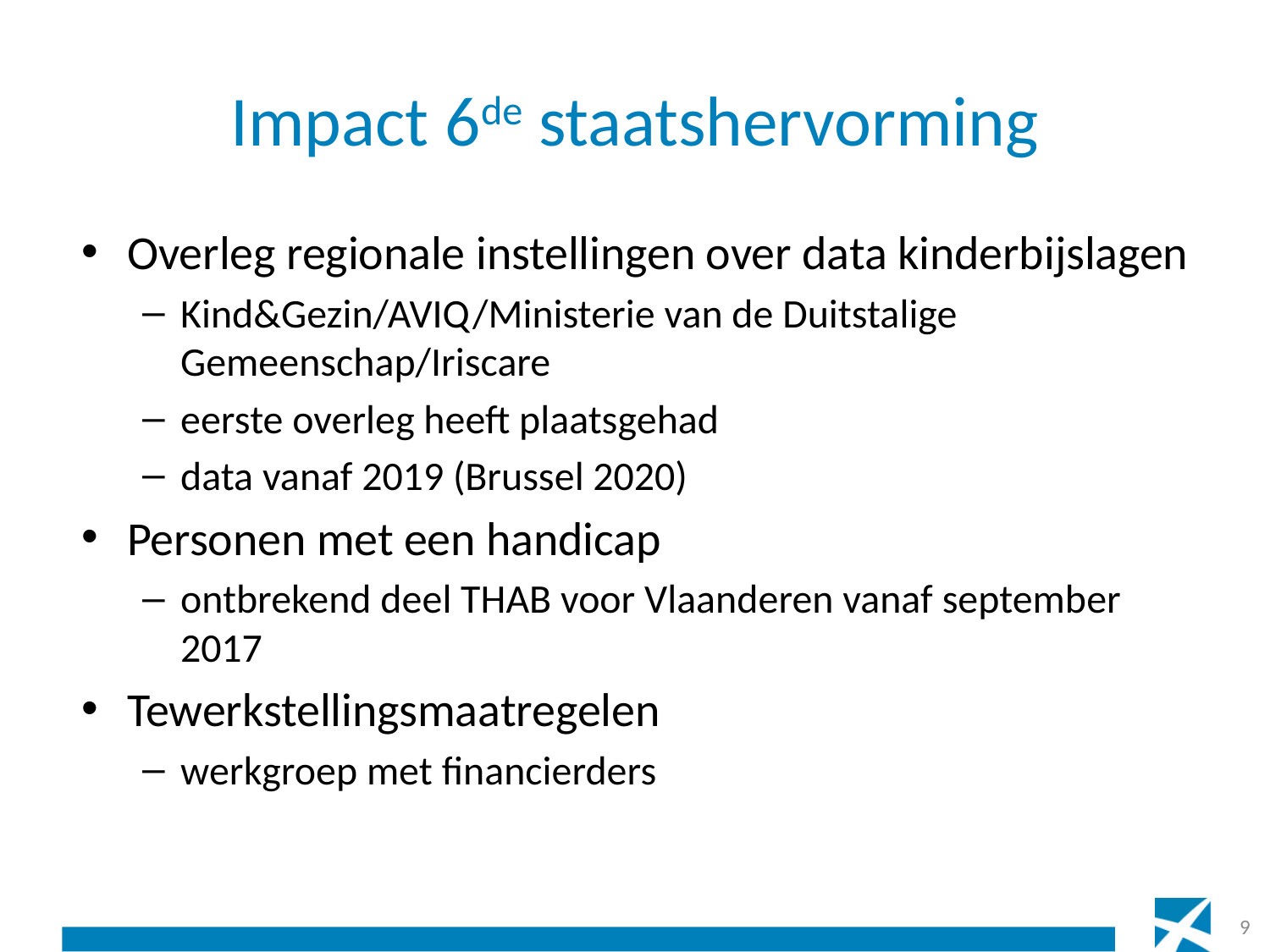

# Impact 6de staatshervorming
Overleg regionale instellingen over data kinderbijslagen
Kind&Gezin/AVIQ/Ministerie van de Duitstalige Gemeenschap/Iriscare
eerste overleg heeft plaatsgehad
data vanaf 2019 (Brussel 2020)
Personen met een handicap
ontbrekend deel THAB voor Vlaanderen vanaf september 2017
Tewerkstellingsmaatregelen
werkgroep met financierders
9